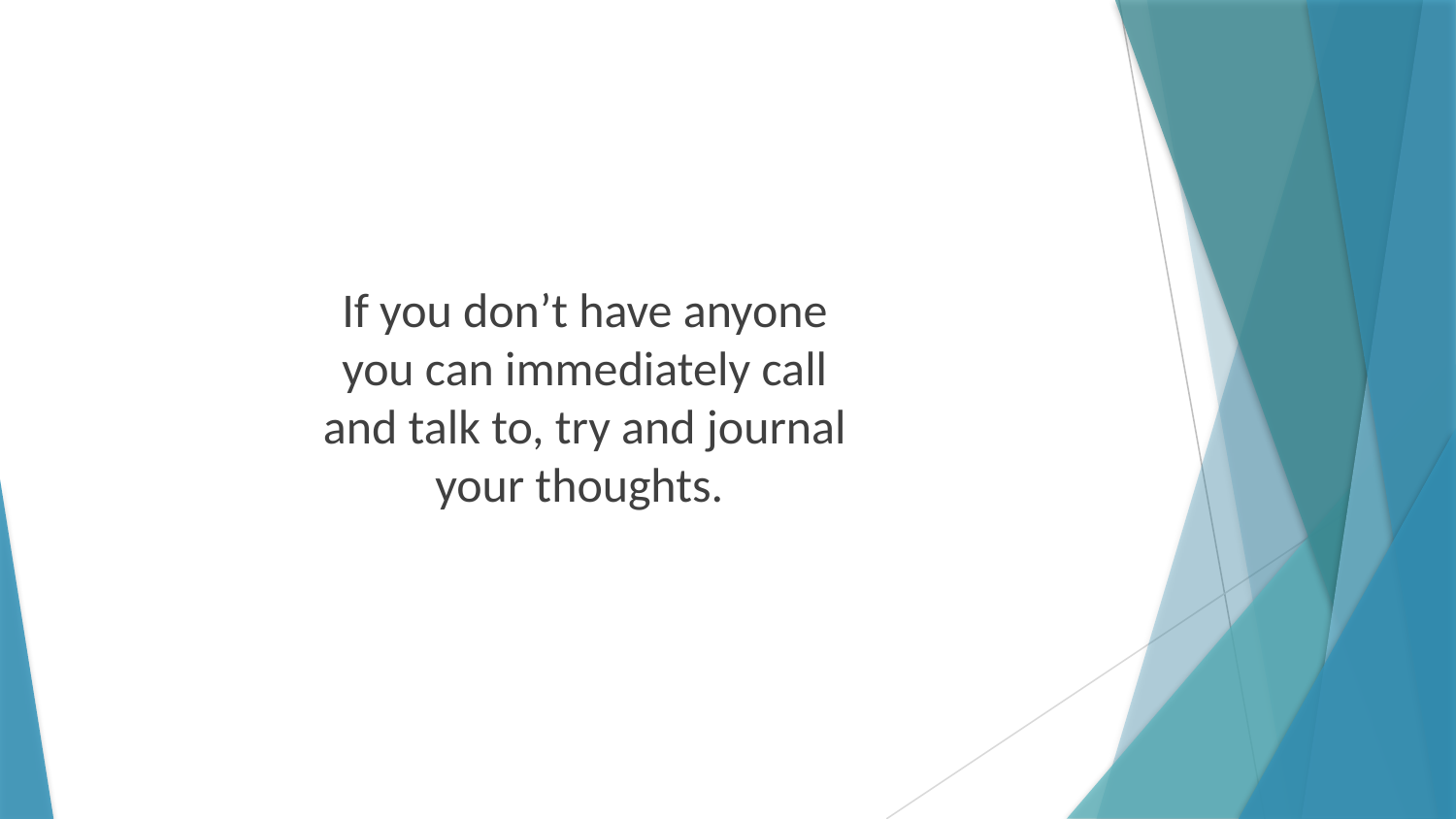

If you don’t have anyone you can immediately call and talk to, try and journal your thoughts.